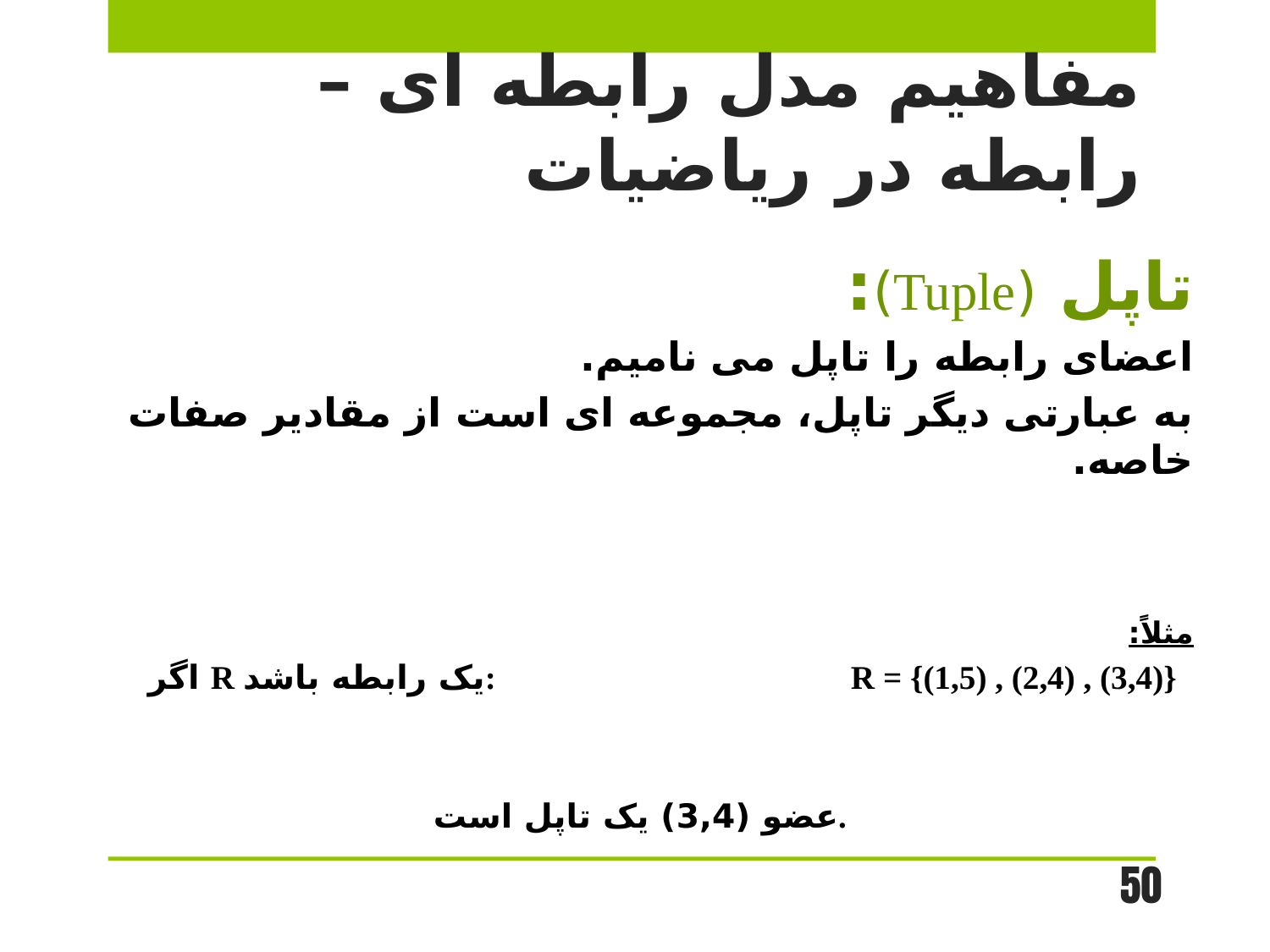

# مفاهیم مدل رابطه ای – رابطه در ریاضیات
تاپل (Tuple):
اعضای رابطه را تاپل می نامیم.
به عبارتی دیگر تاپل، مجموعه ای است از مقادیر صفات خاصه.

مثلاً:
اگر R یک رابطه باشد:                                           R = {(1,5) , (2,4) , (3,4)}

عضو (3,4) یک تاپل است.
50